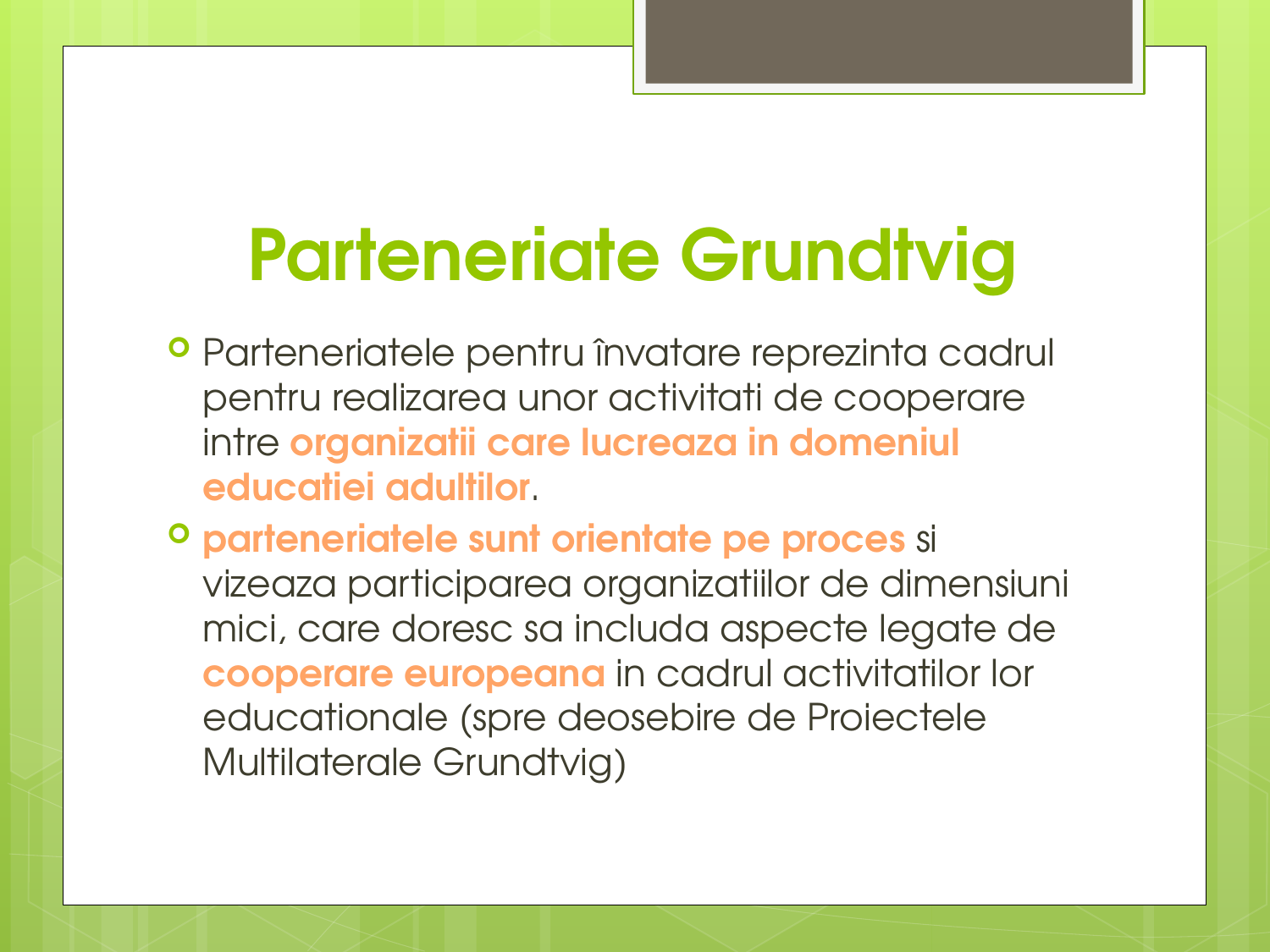

# Parteneriate Grundtvig
Parteneriatele pentru învatare reprezinta cadrul pentru realizarea unor activitati de cooperare intre organizatii care lucreaza in domeniul educatiei adultilor.
parteneriatele sunt orientate pe proces si vizeaza participarea organizatiilor de dimensiuni mici, care doresc sa includa aspecte legate de cooperare europeana in cadrul activitatilor lor educationale (spre deosebire de Proiectele Multilaterale Grundtvig)